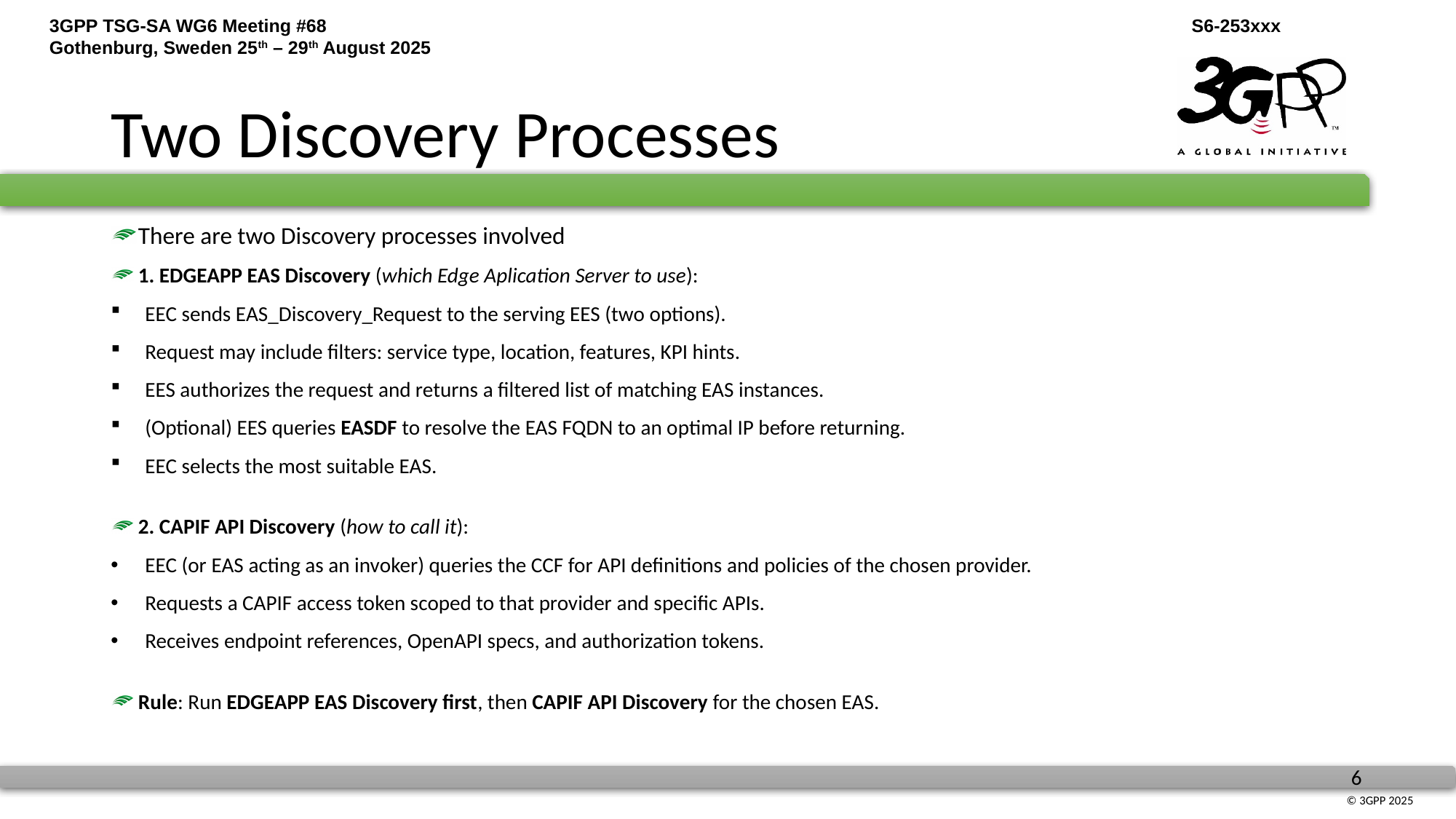

# Two Discovery Processes
There are two Discovery processes involved
1. EDGEAPP EAS Discovery (which Edge Aplication Server to use):
EEC sends EAS_Discovery_Request to the serving EES (two options).
Request may include filters: service type, location, features, KPI hints.
EES authorizes the request and returns a filtered list of matching EAS instances.
(Optional) EES queries EASDF to resolve the EAS FQDN to an optimal IP before returning.
EEC selects the most suitable EAS.
2. CAPIF API Discovery (how to call it):
EEC (or EAS acting as an invoker) queries the CCF for API definitions and policies of the chosen provider.
Requests a CAPIF access token scoped to that provider and specific APIs.
Receives endpoint references, OpenAPI specs, and authorization tokens.
Rule: Run EDGEAPP EAS Discovery first, then CAPIF API Discovery for the chosen EAS.